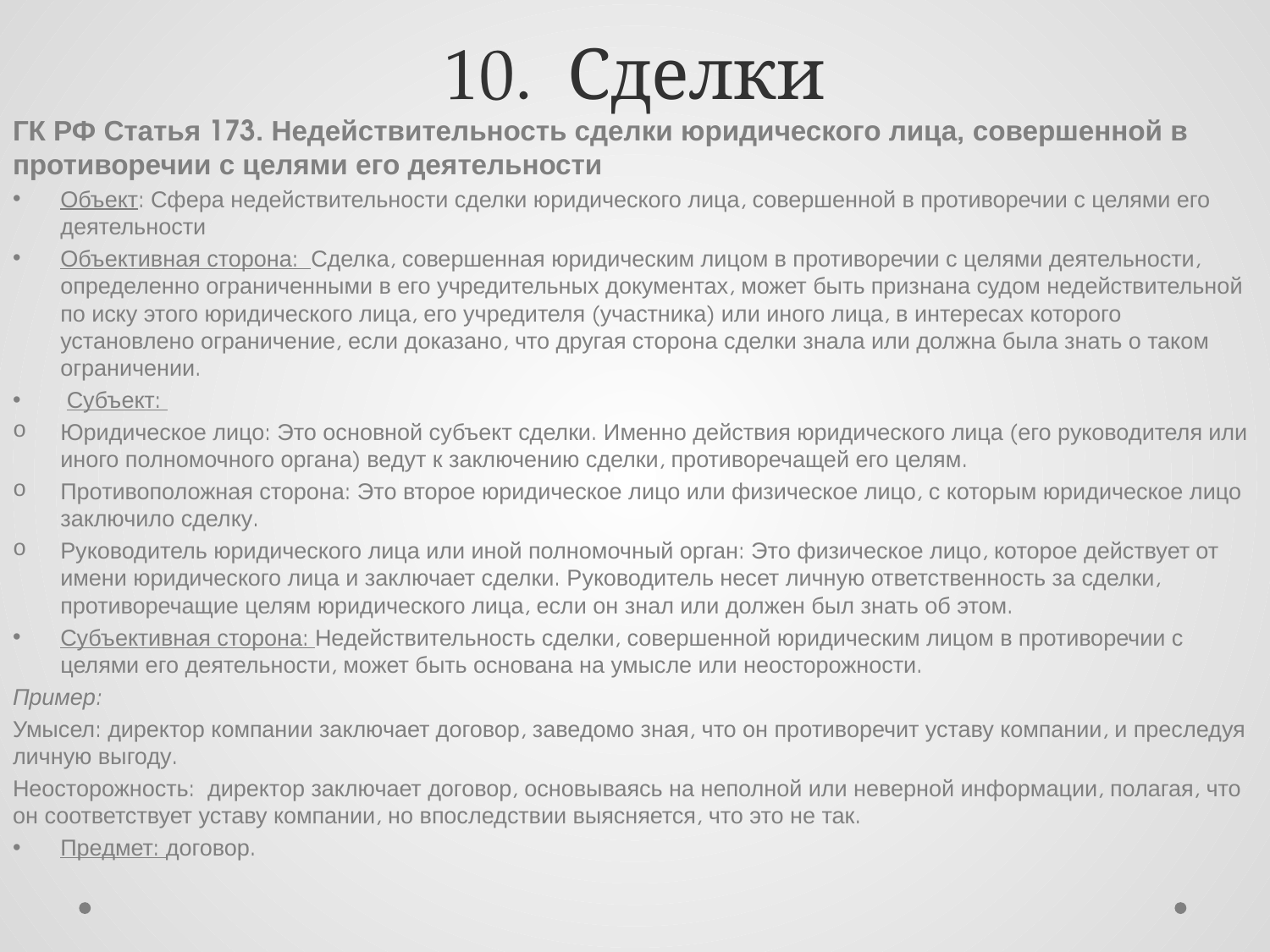

# 10.  Сделки
ГК РФ Статья 173. Недействительность сделки юридического лица, совершенной в противоречии с целями его деятельности
Объект: Сфера недействительности сделки юридического лица, совершенной в противоречии с целями его деятельности
Объективная сторона:  Сделка, совершенная юридическим лицом в противоречии с целями деятельности, определенно ограниченными в его учредительных документах, может быть признана судом недействительной по иску этого юридического лица, его учредителя (участника) или иного лица, в интересах которого установлено ограничение, если доказано, что другая сторона сделки знала или должна была знать о таком ограничении.
 Субъект:
Юридическое лицо: Это основной субъект сделки. Именно действия юридического лица (его руководителя или иного полномочного органа) ведут к заключению сделки, противоречащей его целям.
Противоположная сторона: Это второе юридическое лицо или физическое лицо, с которым юридическое лицо заключило сделку.
Руководитель юридического лица или иной полномочный орган: Это физическое лицо, которое действует от имени юридического лица и заключает сделки. Руководитель несет личную ответственность за сделки, противоречащие целям юридического лица, если он знал или должен был знать об этом.
Субъективная сторона: Недействительность сделки, совершенной юридическим лицом в противоречии с целями его деятельности, может быть основана на умысле или неосторожности.
Пример:
Умысел: директор компании заключает договор, заведомо зная, что он противоречит уставу компании, и преследуя личную выгоду.
Неосторожность:  директор заключает договор, основываясь на неполной или неверной информации, полагая, что он соответствует уставу компании, но впоследствии выясняется, что это не так.
Предмет: договор.